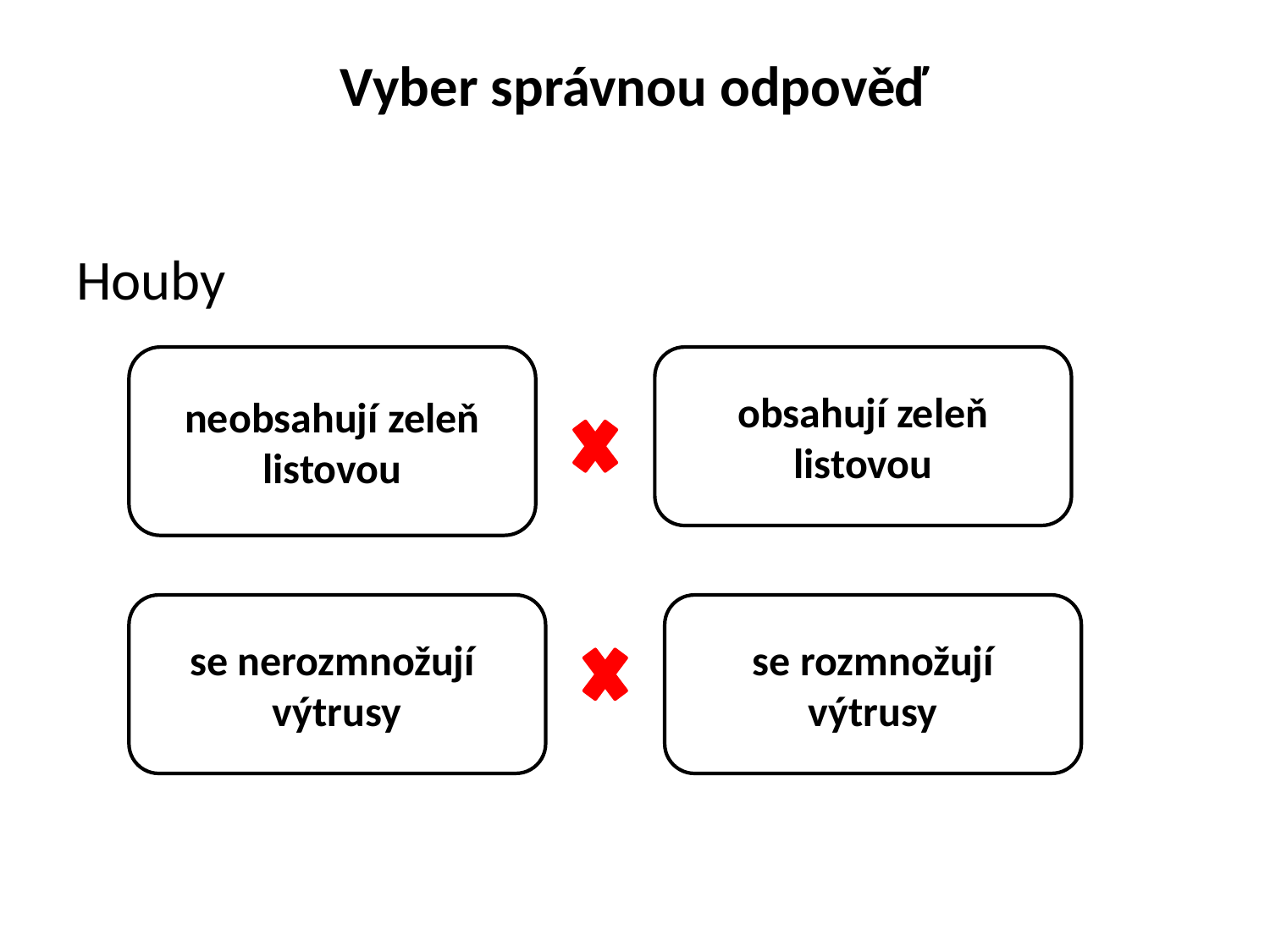

# Vyber správnou odpověď

Houby
neobsahují zeleň listovou
obsahují zeleň listovou

se nerozmnožují  výtrusy
 se rozmnožují  výtrusy